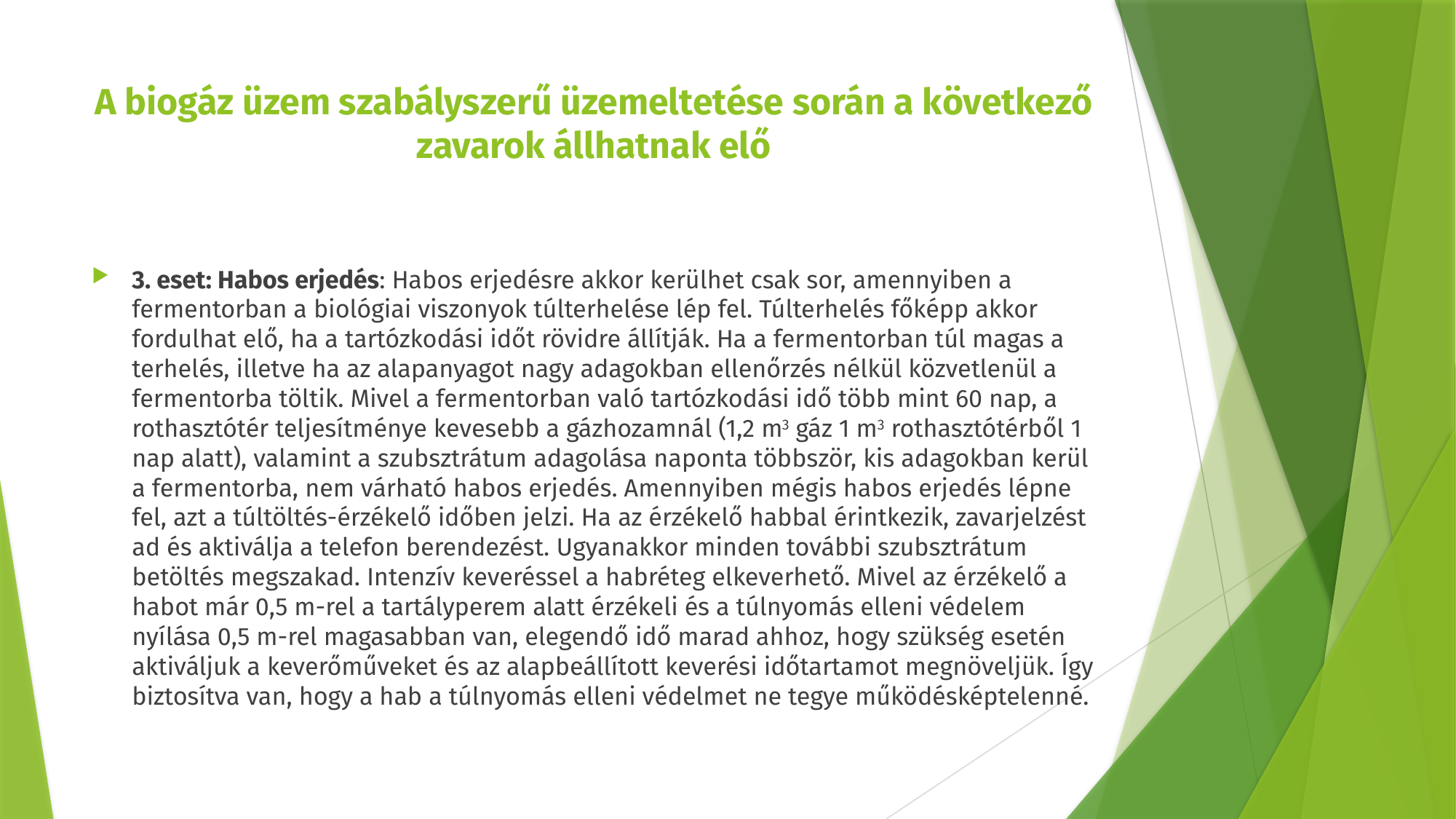

# A biogáz üzem szabályszerű üzemeltetése során a következő zavarok állhatnak elő
3. eset: Habos erjedés: Habos erjedésre akkor kerülhet csak sor, amennyiben a fermentorban a biológiai viszonyok túlterhelése lép fel. Túlterhelés főképp akkor fordulhat elő, ha a tartózkodási időt rövidre állítják. Ha a fermentorban túl magas a terhelés, illetve ha az alapanyagot nagy adagokban ellenőrzés nélkül közvetlenül a fermentorba töltik. Mivel a fermentorban való tartózkodási idő több mint 60 nap, a rothasztótér teljesítménye kevesebb a gázhozamnál (1,2 m3 gáz 1 m3 rothasztótérből 1 nap alatt), valamint a szubsztrátum adagolása naponta többször, kis adagokban kerül a fermentorba, nem várható habos erjedés. Amennyiben mégis habos erjedés lépne fel, azt a túltöltés-érzékelő időben jelzi. Ha az érzékelő habbal érintkezik, zavarjelzést ad és aktiválja a telefon berendezést. Ugyanakkor minden további szubsztrátum betöltés megszakad. Intenzív keveréssel a habréteg elkeverhető. Mivel az érzékelő a habot már 0,5 m-rel a tartályperem alatt érzékeli és a túlnyomás elleni védelem nyílása 0,5 m-rel magasabban van, elegendő idő marad ahhoz, hogy szükség esetén aktiváljuk a keverőműveket és az alapbeállított keverési időtartamot megnöveljük. Így biztosítva van, hogy a hab a túlnyomás elleni védelmet ne tegye működésképtelenné.